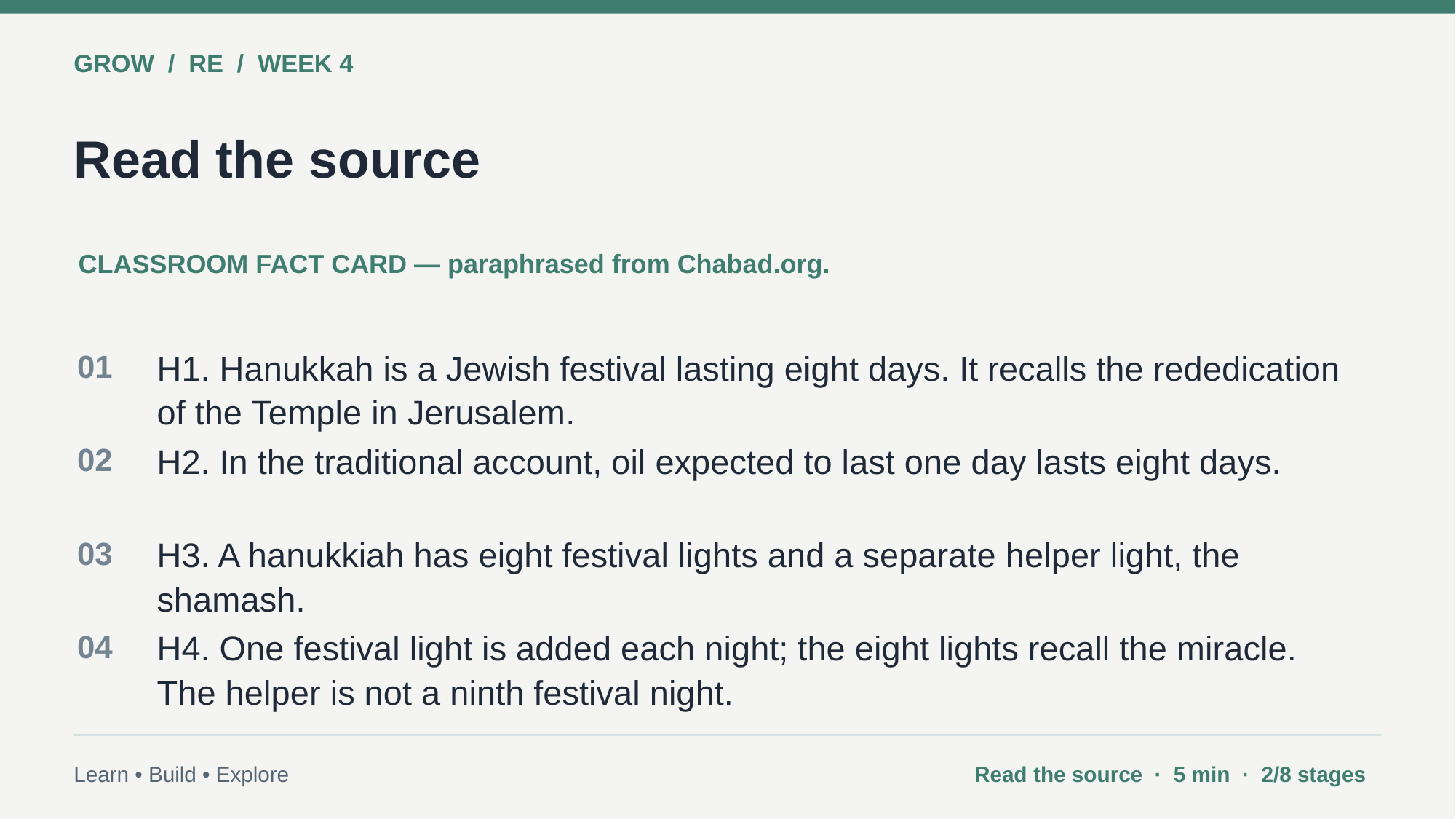

GROW  /  RE  /  WEEK 4
Read the source
CLASSROOM FACT CARD — paraphrased from Chabad.org.
01
H1. Hanukkah is a Jewish festival lasting eight days. It recalls the rededication of the Temple in Jerusalem.
02
H2. In the traditional account, oil expected to last one day lasts eight days.
03
H3. A hanukkiah has eight festival lights and a separate helper light, the shamash.
04
H4. One festival light is added each night; the eight lights recall the miracle. The helper is not a ninth festival night.

Learn • Build • Explore
Read the source  ·  5 min  ·  2/8 stages